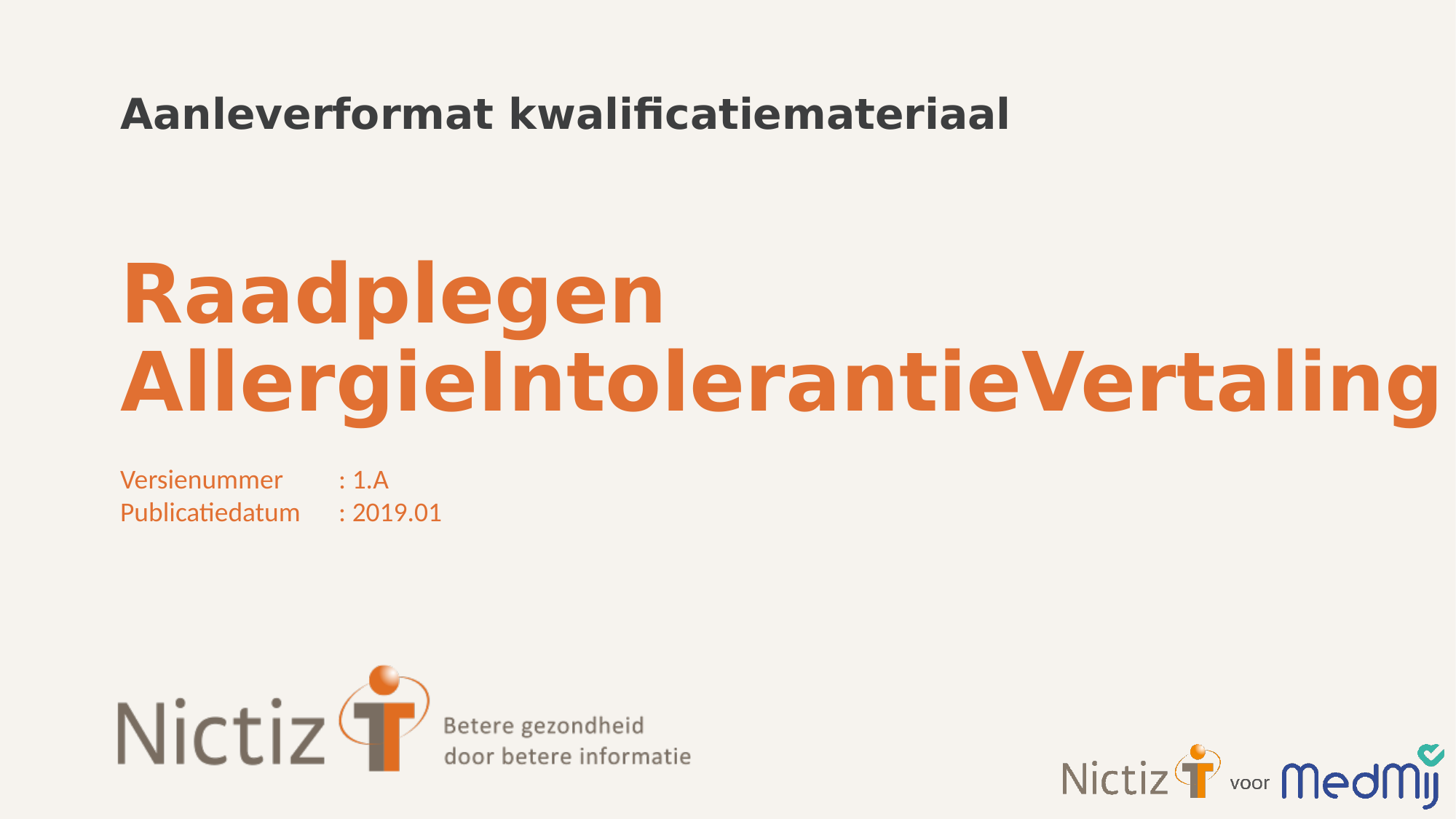

Aanleverformat kwalificatiemateriaal
# Raadplegen AllergieIntolerantieVertaling
Versienummer 	: 1.A
Publicatiedatum	: 2019.01